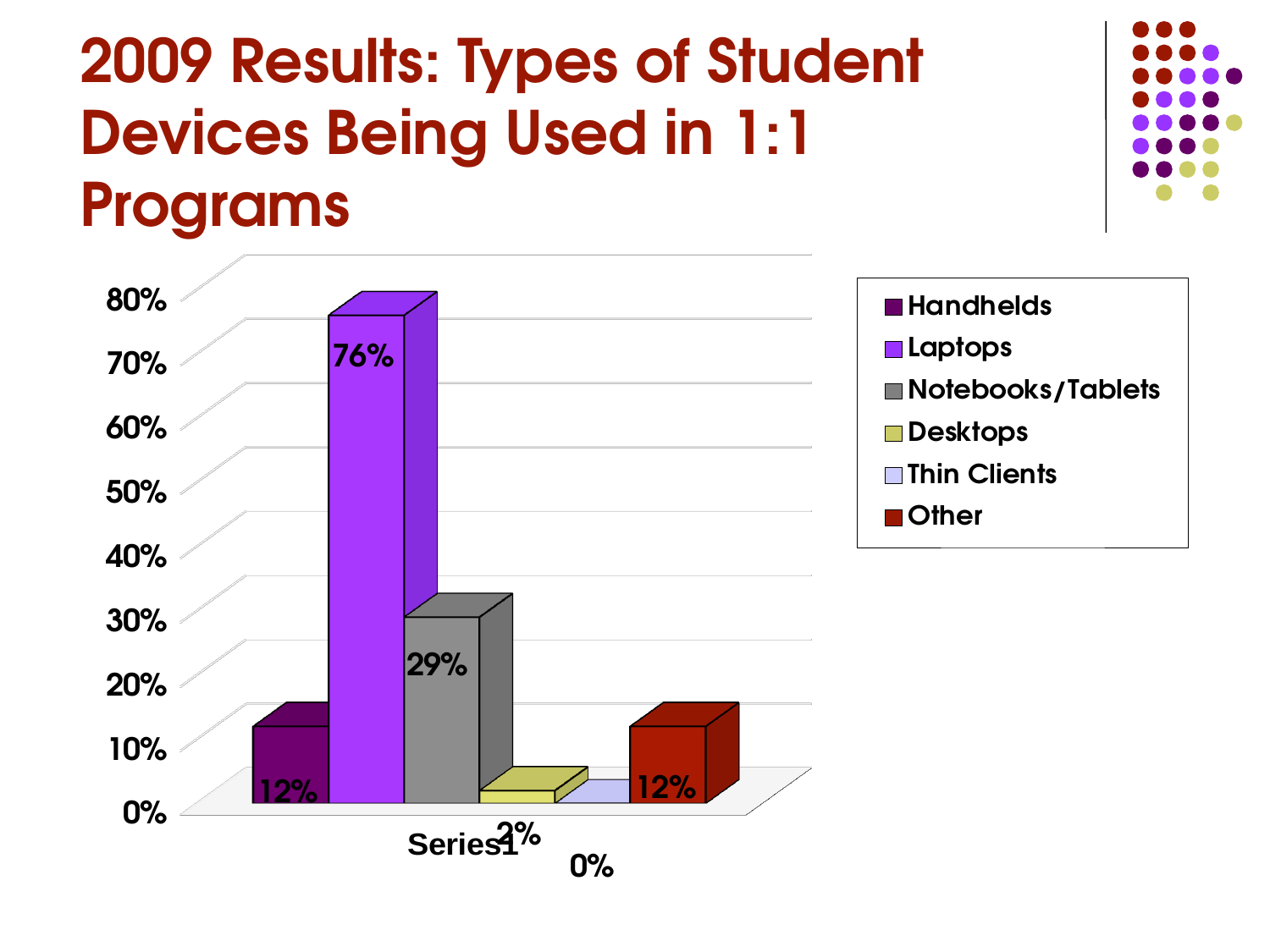

# 2009 Results: Types of Student Devices Being Used in 1:1 Programs

[unsupported chart]